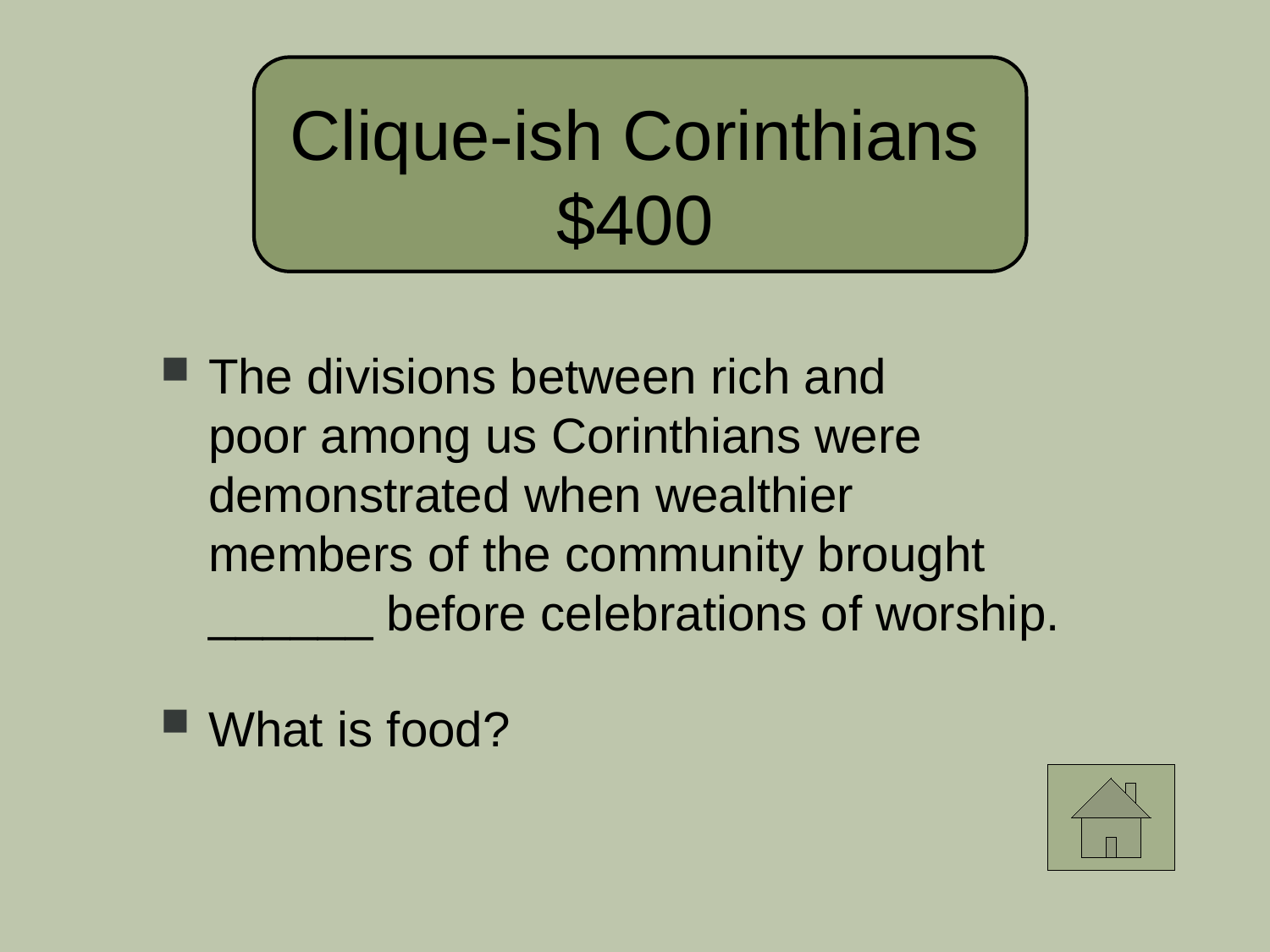

Clique-ish Corinthians
$400

The divisions between rich and
poor among us Corinthians were demonstrated when wealthier
members of the community brought ______ before celebrations of worship.
What is food?